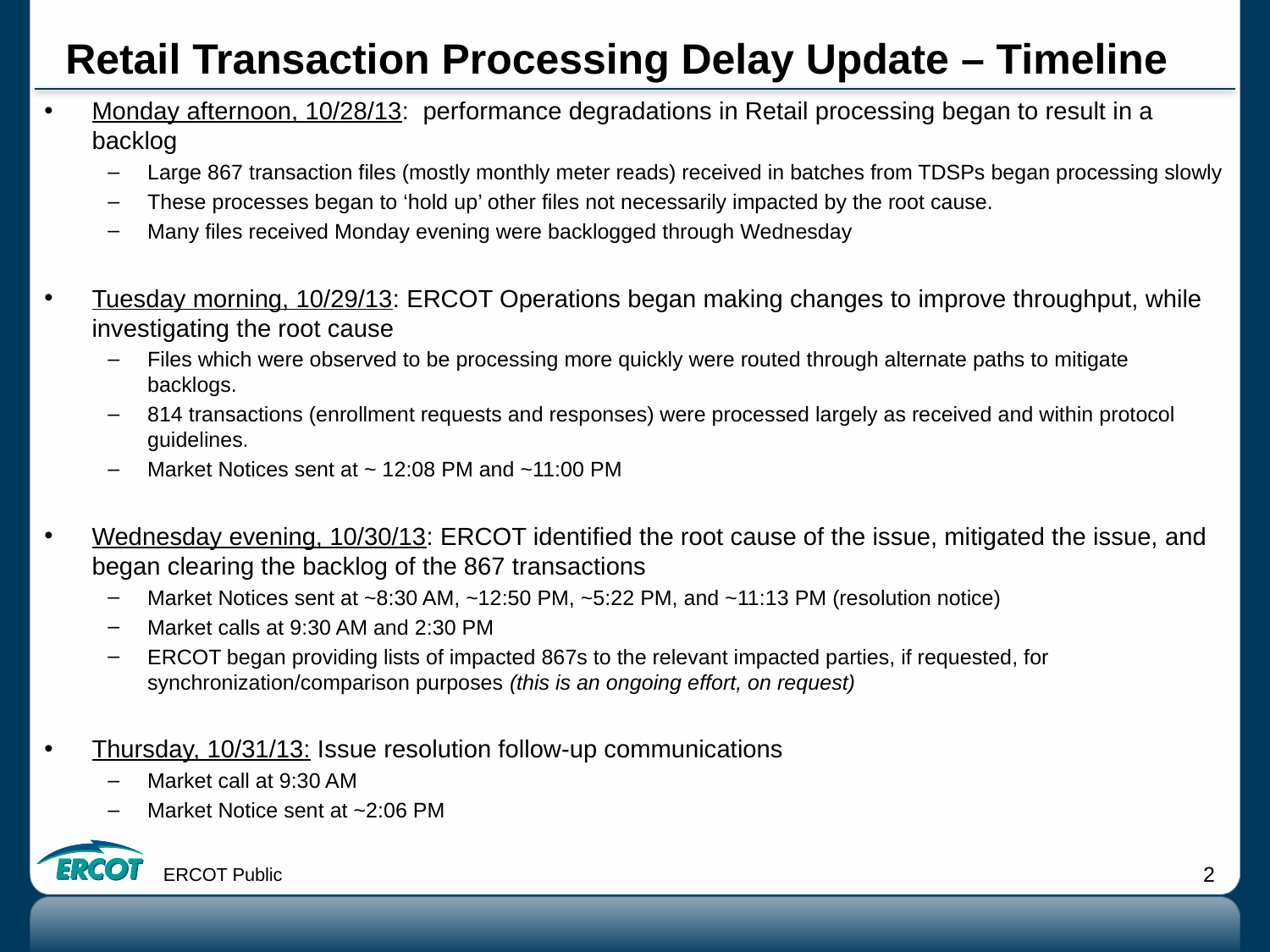

# Retail Transaction Processing Delay Update – Timeline
Monday afternoon, 10/28/13:  performance degradations in Retail processing began to result in a backlog
Large 867 transaction files (mostly monthly meter reads) received in batches from TDSPs began processing slowly
These processes began to ‘hold up’ other files not necessarily impacted by the root cause.
Many files received Monday evening were backlogged through Wednesday

Tuesday morning, 10/29/13: ERCOT Operations began making changes to improve throughput, while investigating the root cause
Files which were observed to be processing more quickly were routed through alternate paths to mitigate backlogs.
814 transactions (enrollment requests and responses) were processed largely as received and within protocol guidelines.
Market Notices sent at ~ 12:08 PM and ~11:00 PM

Wednesday evening, 10/30/13: ERCOT identified the root cause of the issue, mitigated the issue, and began clearing the backlog of the 867 transactions
Market Notices sent at ~8:30 AM, ~12:50 PM, ~5:22 PM, and ~11:13 PM (resolution notice)
Market calls at 9:30 AM and 2:30 PM
ERCOT began providing lists of impacted 867s to the relevant impacted parties, if requested, for synchronization/comparison purposes (this is an ongoing effort, on request)

Thursday, 10/31/13: Issue resolution follow-up communications
Market call at 9:30 AM
Market Notice sent at ~2:06 PM